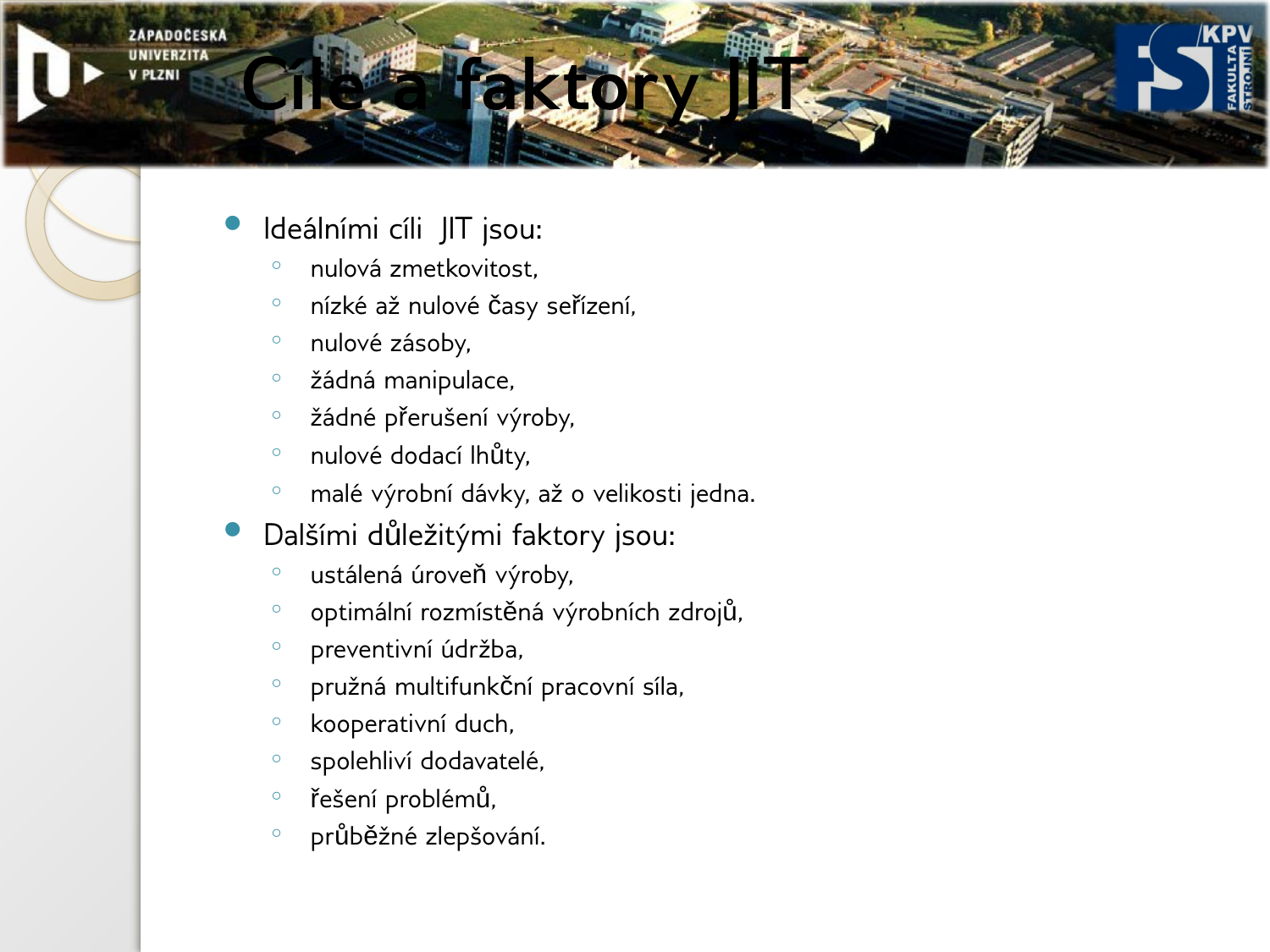

# Cíle a faktory JIT
Ideálními cíli  JIT jsou:
 nulová zmetkovitost,
 nízké až nulové časy seřízení,
 nulové zásoby,
 žádná manipulace,
 žádné přerušení výroby,
 nulové dodací lhůty,
 malé výrobní dávky, až o velikosti jedna.
Dalšími důležitými faktory jsou:
 ustálená úroveň výroby,
 optimální rozmístěná výrobních zdrojů,
 preventivní údržba,
 pružná multifunkční pracovní síla,
 kooperativní duch,
 spolehliví dodavatelé,
 řešení problémů,
 průběžné zlepšování.